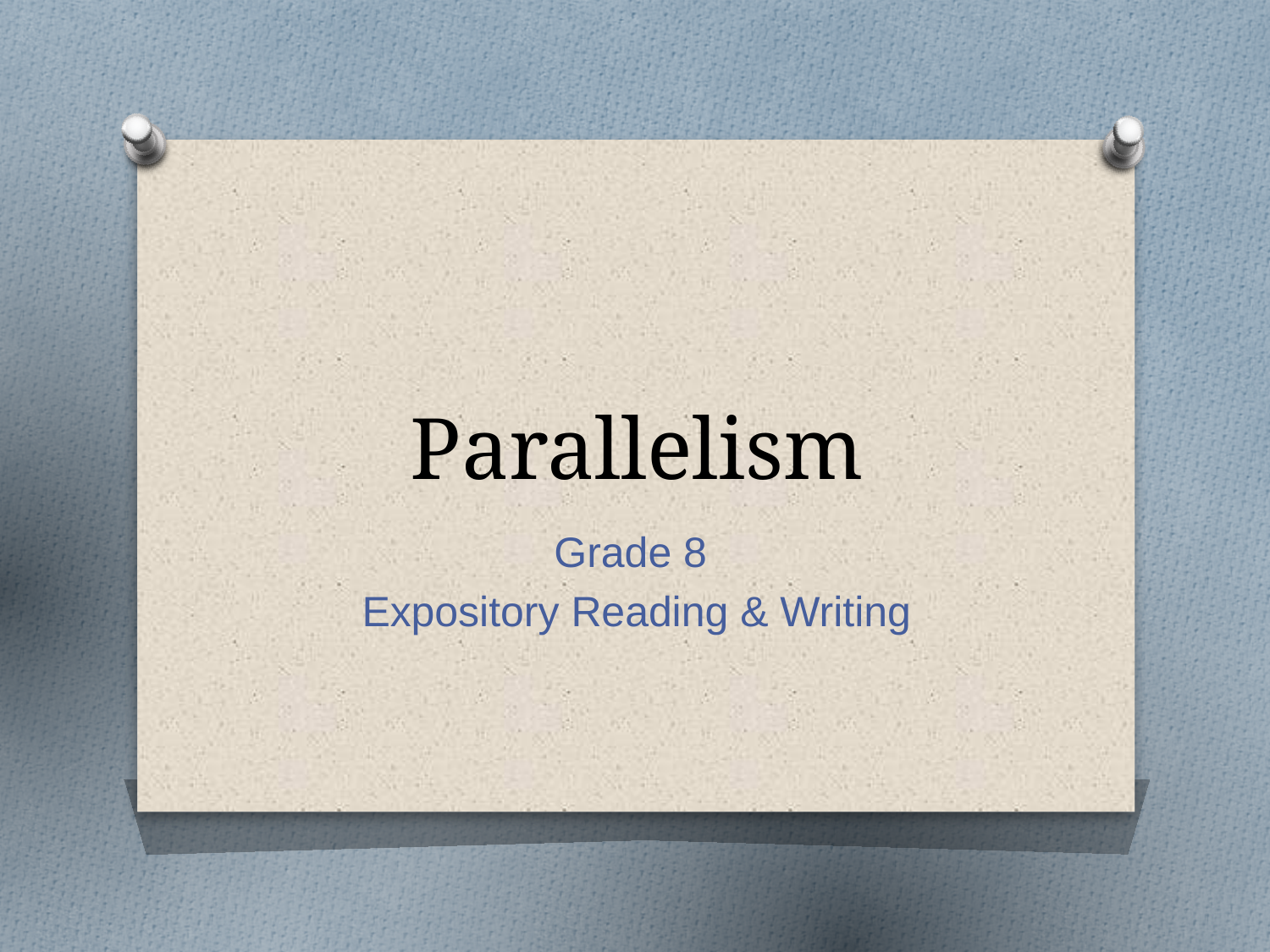

# Parallelism
Grade 8
Expository Reading & Writing